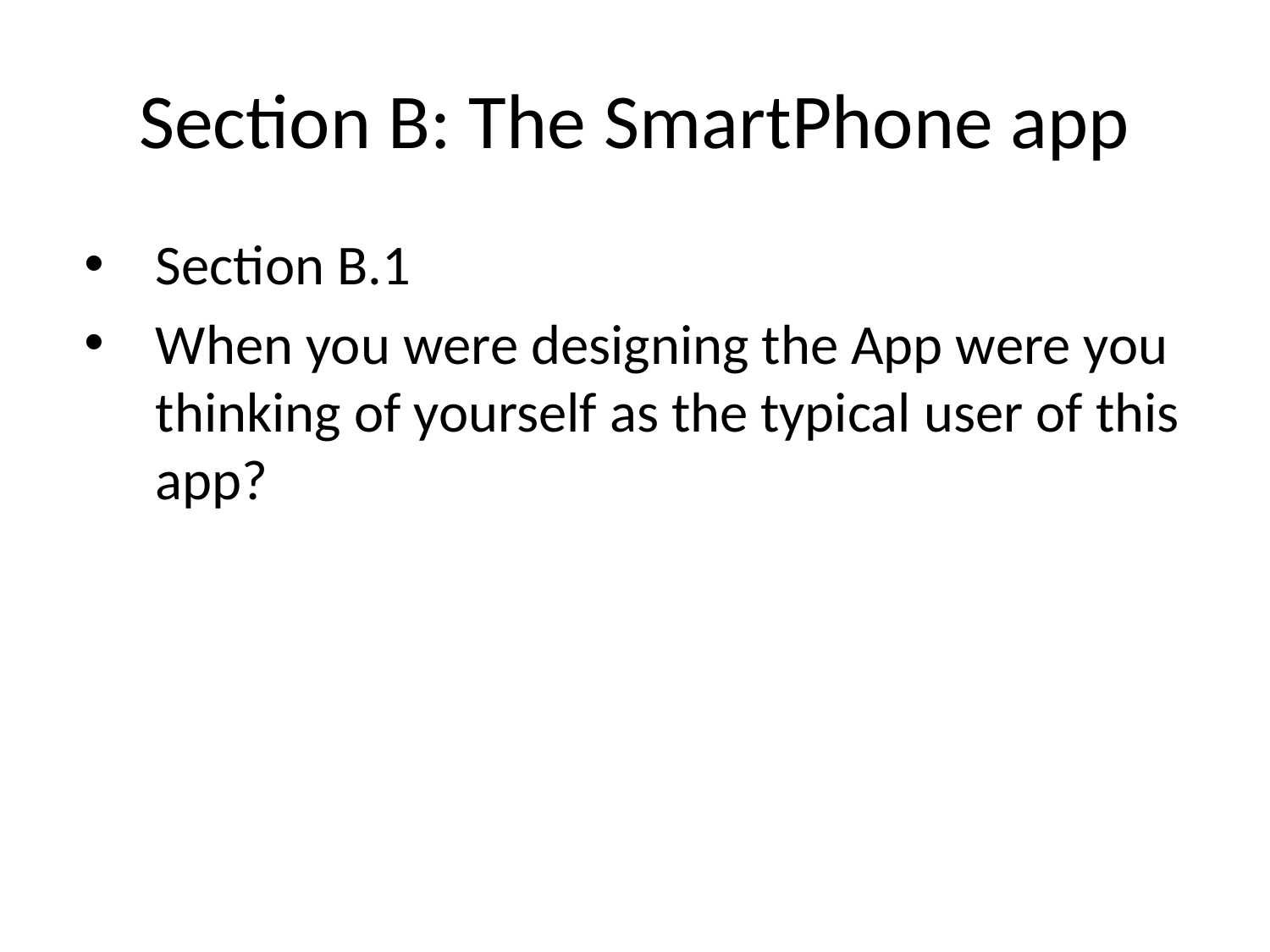

# Section B: The SmartPhone app
Section B.1
When you were designing the App were you thinking of yourself as the typical user of this app?